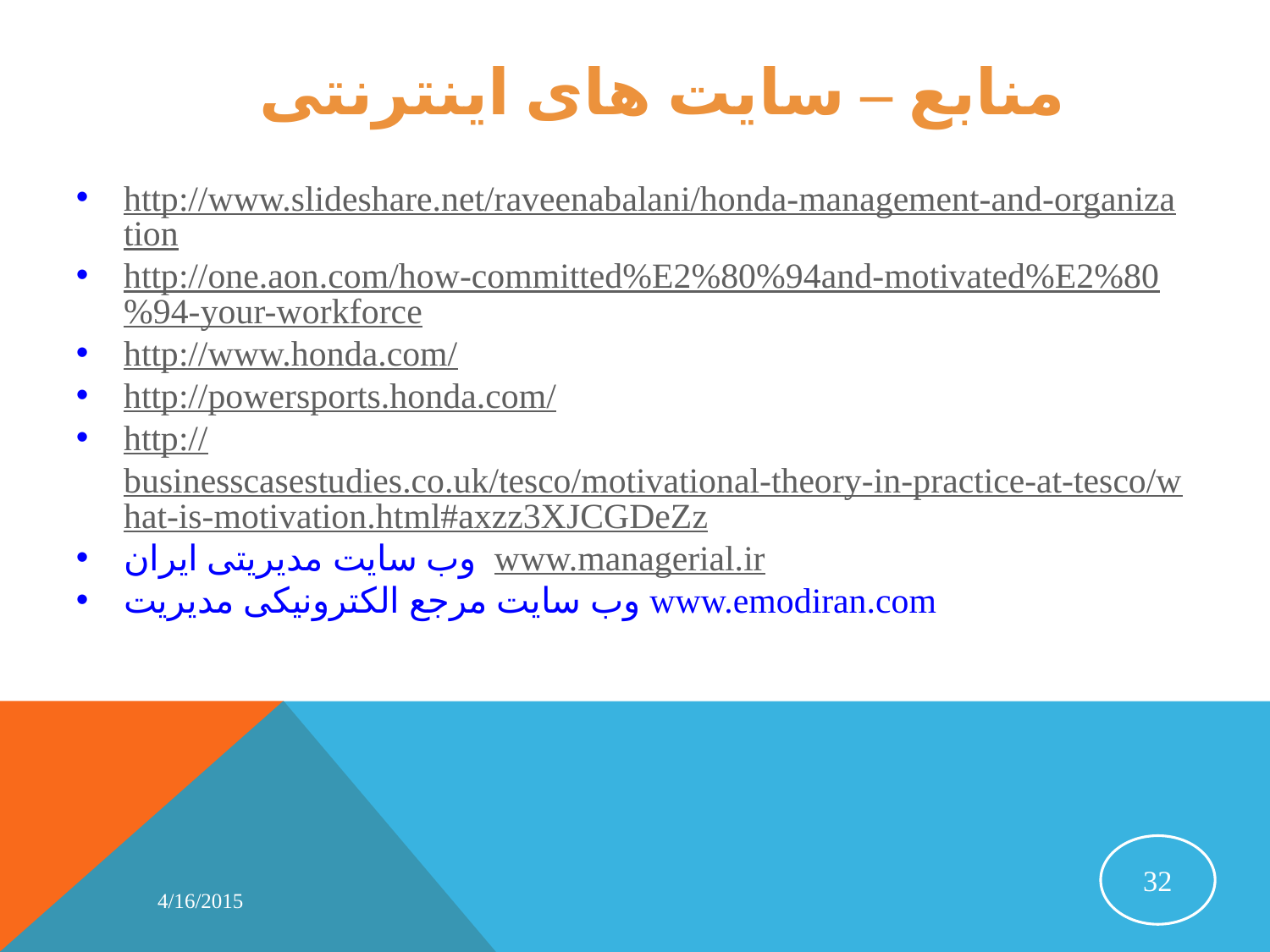

# منابع – سایت های اینترنتی

http://www.slideshare.net/raveenabalani/honda-management-and-organization
http://one.aon.com/how-committed%E2%80%94and-motivated%E2%80%94-your-workforce
http://www.honda.com/
http://powersports.honda.com/
http://businesscasestudies.co.uk/tesco/motivational-theory-in-practice-at-tesco/what-is-motivation.html#axzz3XJCGDeZz
وب سایت مدیریتی ایران  www.managerial.ir
وب سایت مرجع الکترونیکی مدیریت www.emodiran.com

32
4/16/2015